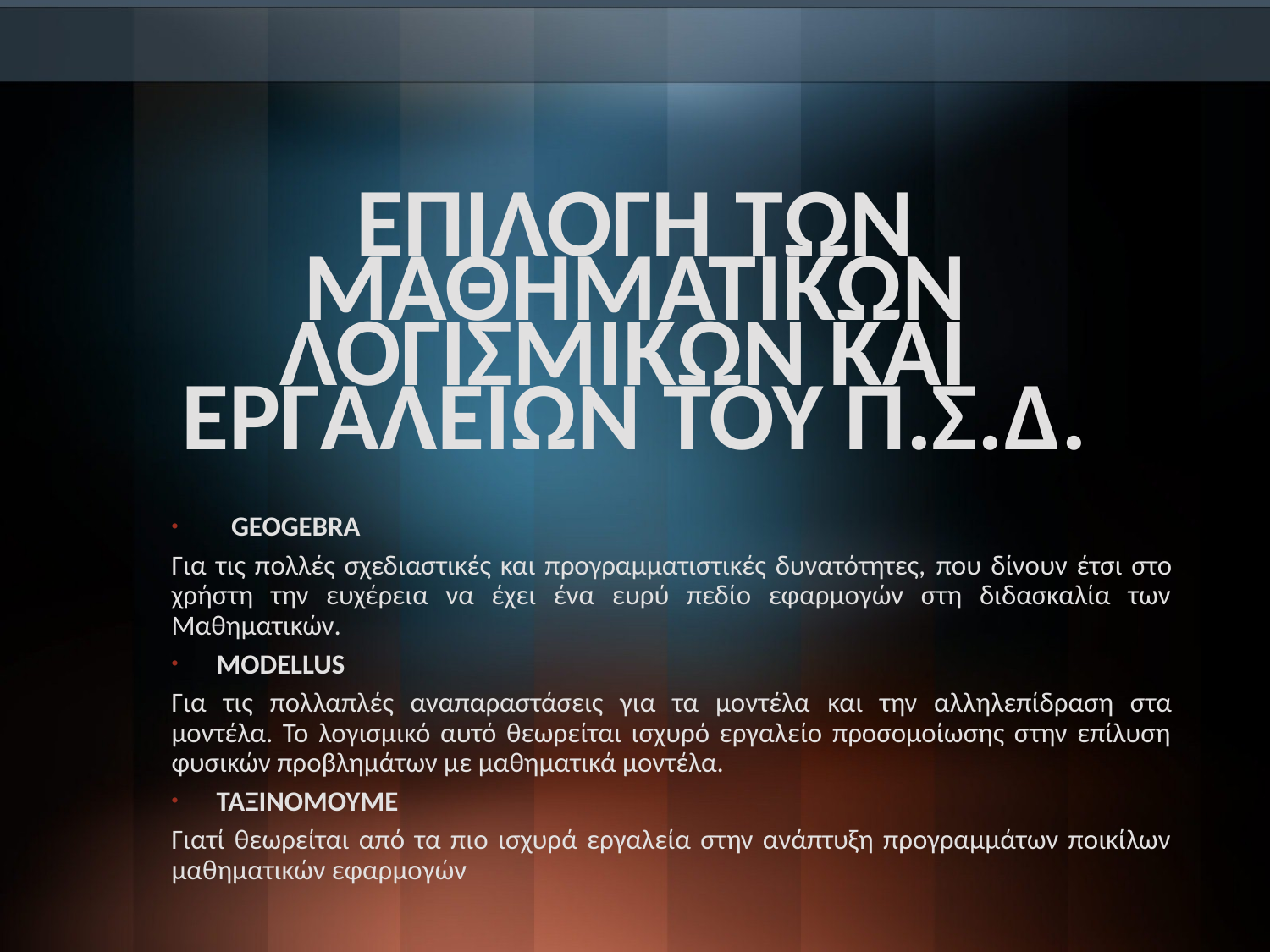

# ΕΠΙΛΟΓΗ ΤΩΝ ΜΑΘΗΜΑΤΙΚΩΝ ΛΟΓΙΣΜΙΚΩΝ ΚΑΙ ΕΡΓΑΛΕΙΩΝ ΤΟΥ Π.Σ.Δ.
GEOGEBRA
Για τις πολλές σχεδιαστικές και προγραμματιστικές δυνατότητες, που δίνουν έτσι στο χρήστη την ευχέρεια να έχει ένα ευρύ πεδίο εφαρμογών στη διδασκαλία των Μαθηματικών.
MODELLUS
Για τις πολλαπλές αναπαραστάσεις για τα μοντέλα και την αλληλεπίδραση στα μοντέλα. Το λογισμικό αυτό θεωρείται ισχυρό εργαλείο προσομοίωσης στην επίλυση φυσικών προβλημάτων με μαθηματικά μοντέλα.
ΤΑΞΙΝΟΜΟΥΜΕ
Γιατί θεωρείται από τα πιο ισχυρά εργαλεία στην ανάπτυξη προγραμμάτων ποικίλων μαθηματικών εφαρμογών